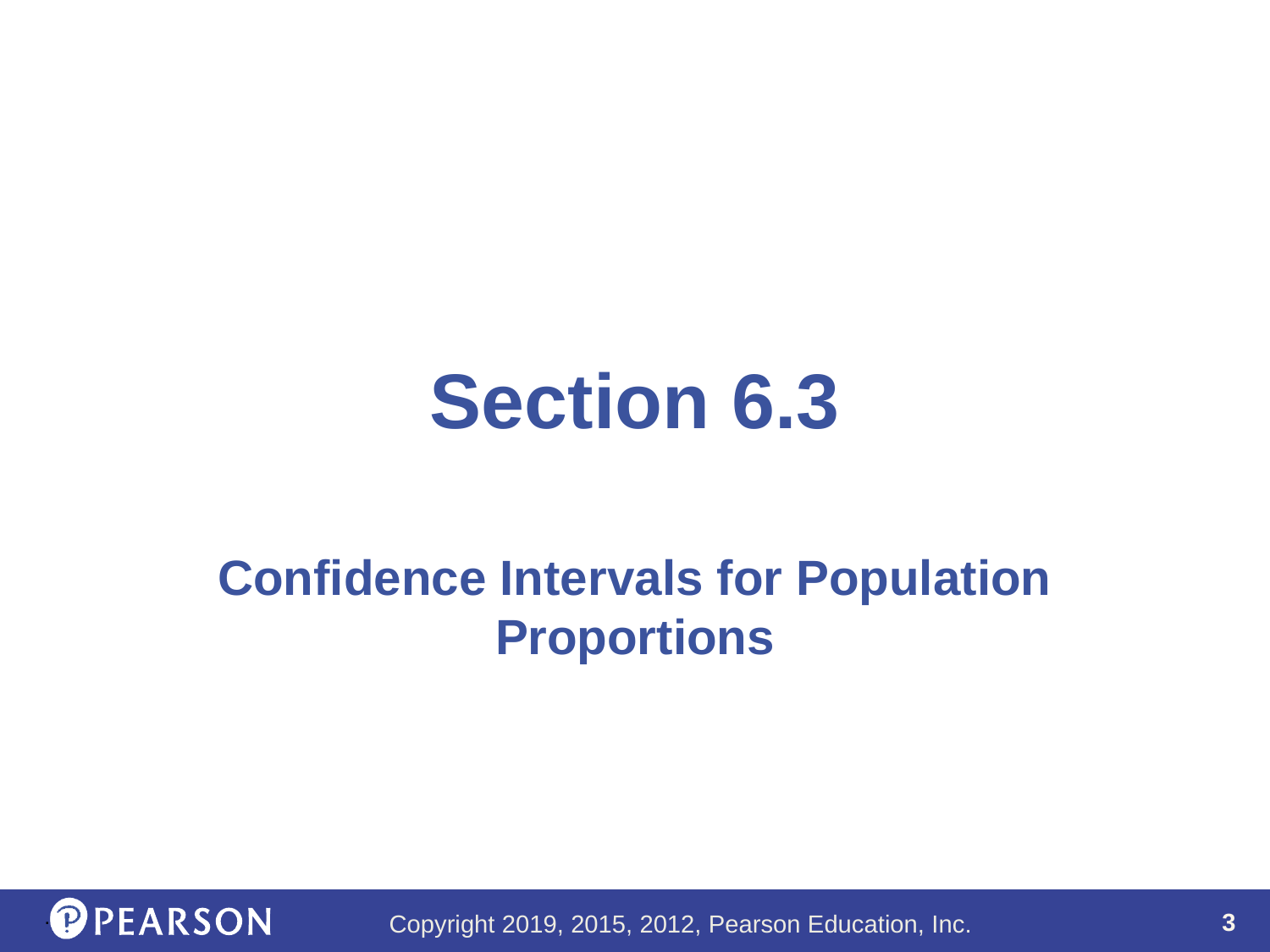

# Section 6.3
Confidence Intervals for Population Proportions
.